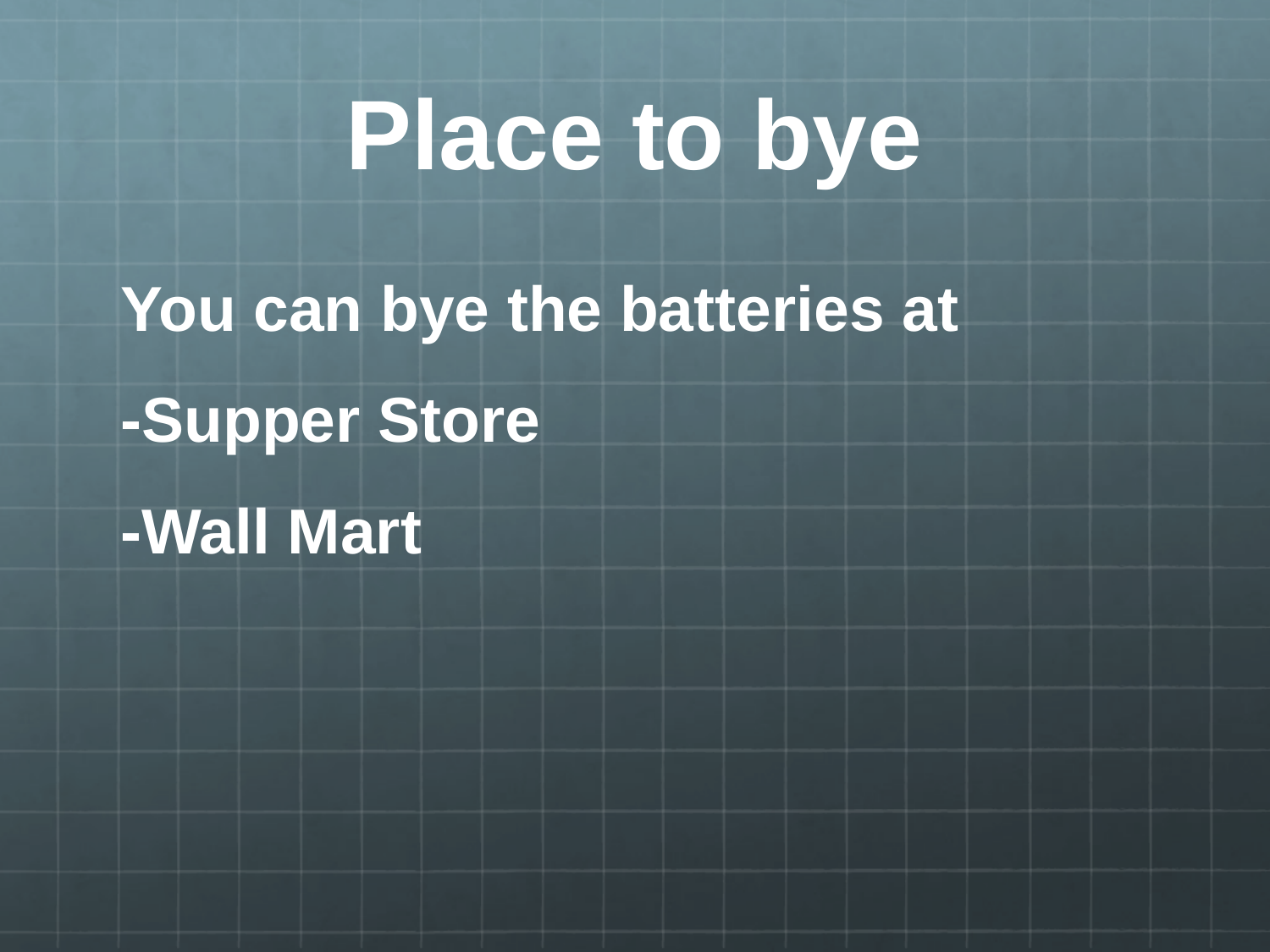

# Place to bye
You can bye the batteries at
-Supper Store
-Wall Mart